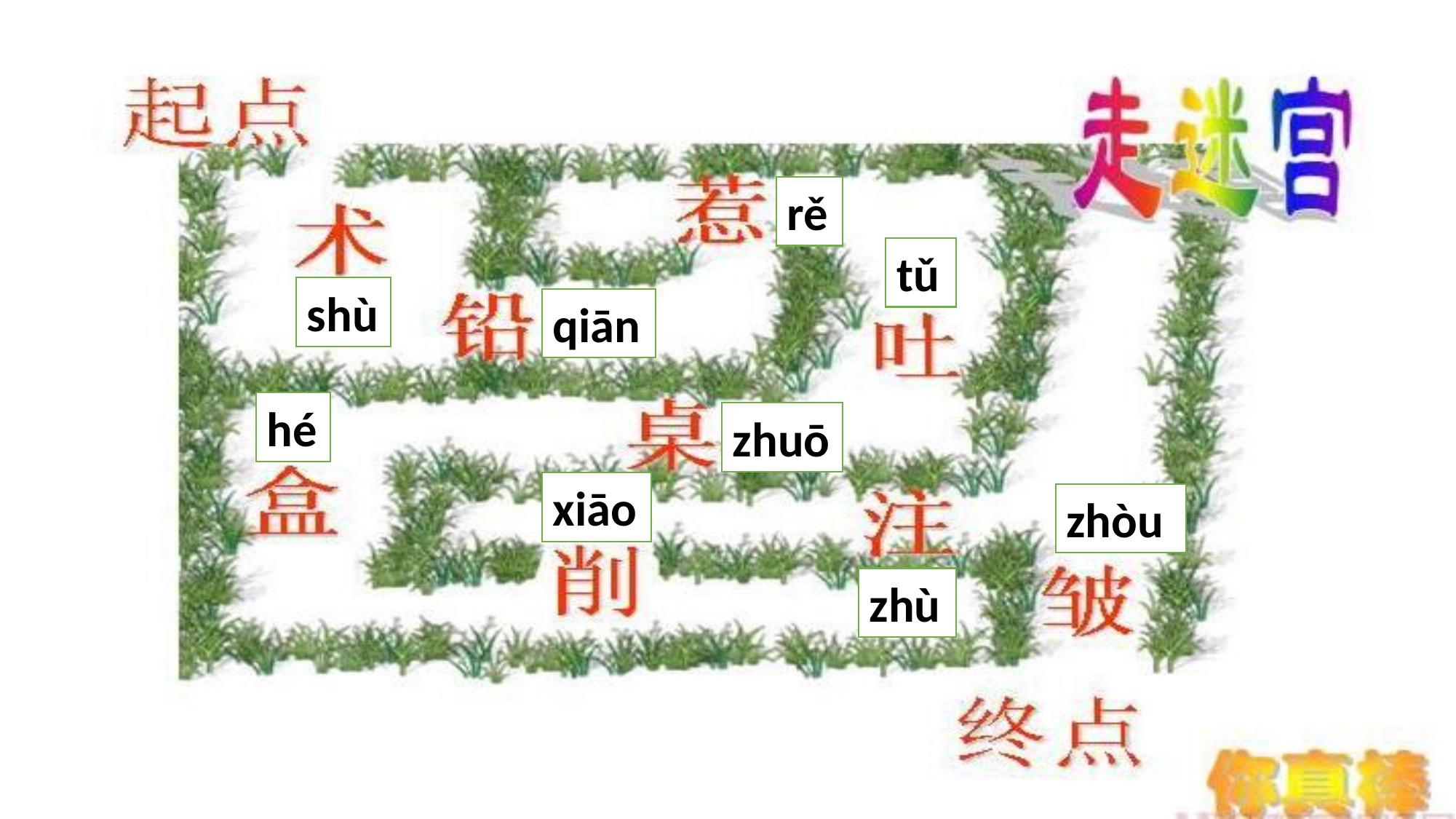

#
rě
tǔ
shù
qiān
hé
zhuō
xiāo
zhòu
zhù